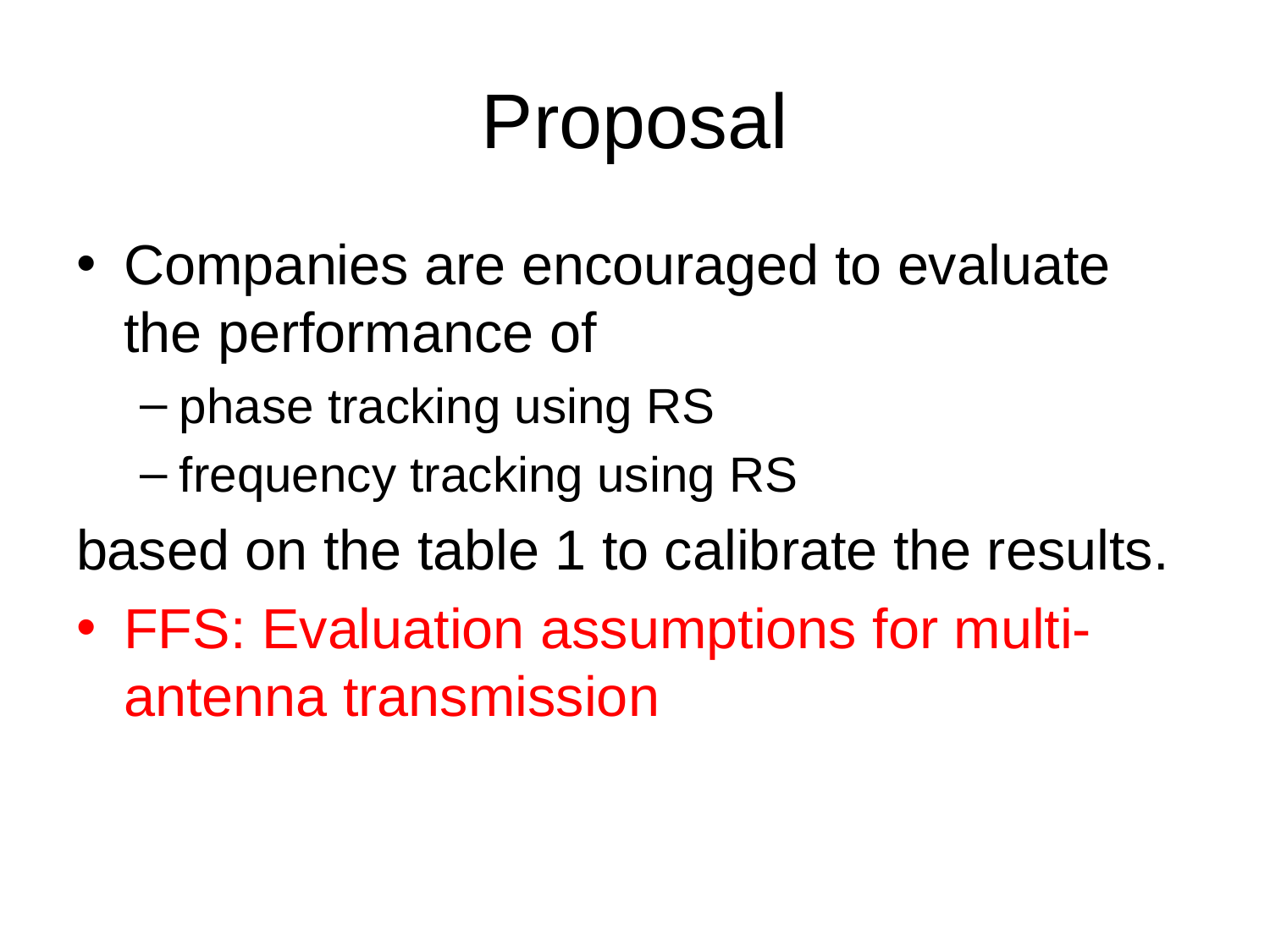

# Proposal
Companies are encouraged to evaluate the performance of
phase tracking using RS
frequency tracking using RS
based on the table 1 to calibrate the results.
FFS: Evaluation assumptions for multi-antenna transmission